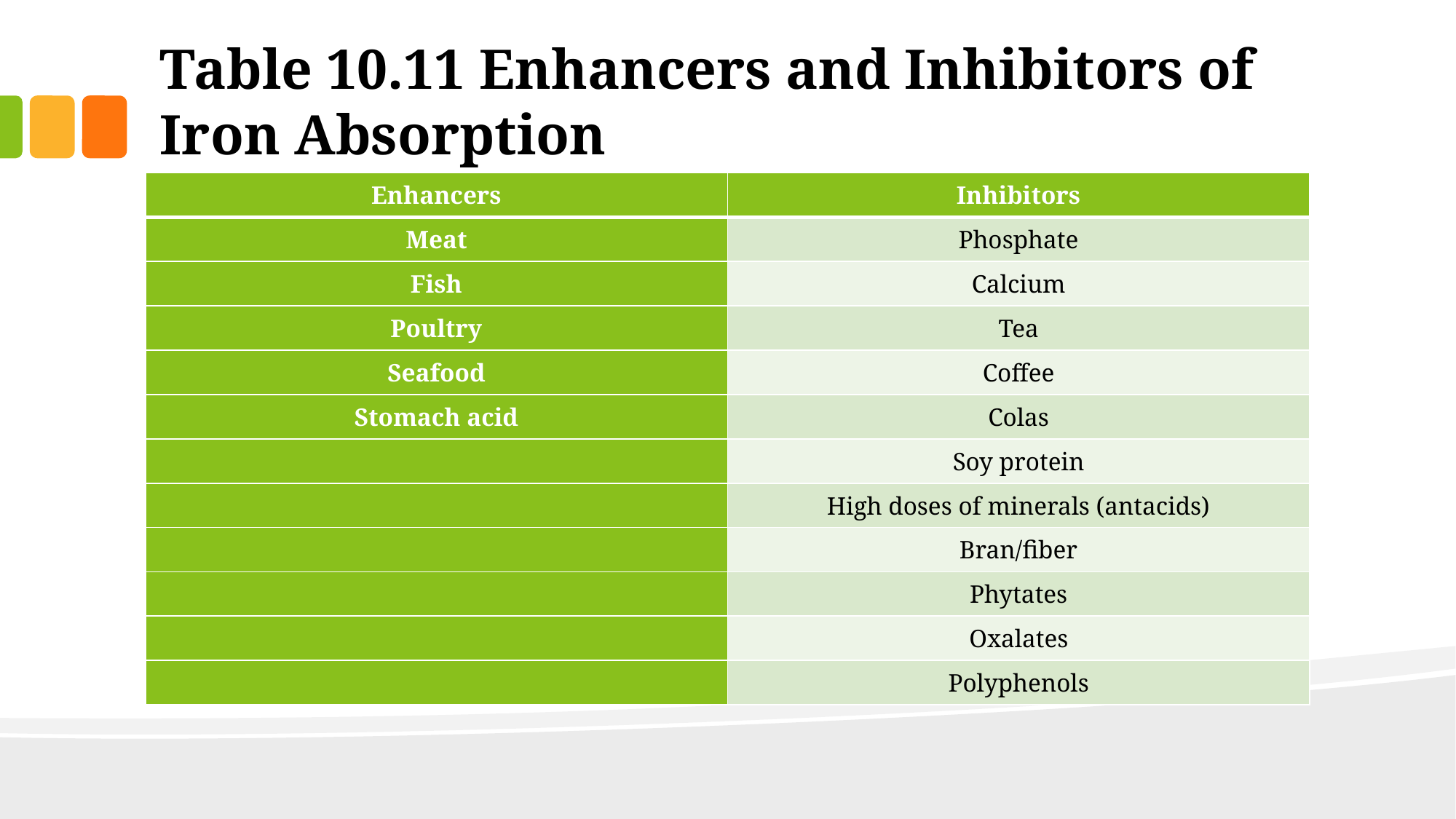

# Table 10.11 Enhancers and Inhibitors of Iron Absorption
| Enhancers | Inhibitors |
| --- | --- |
| Meat | Phosphate |
| Fish | Calcium |
| Poultry | Tea |
| Seafood | Coffee |
| Stomach acid | Colas |
|  | Soy protein |
|  | High doses of minerals (antacids) |
|  | Bran/fiber |
|  | Phytates |
|  | Oxalates |
|  | Polyphenols |